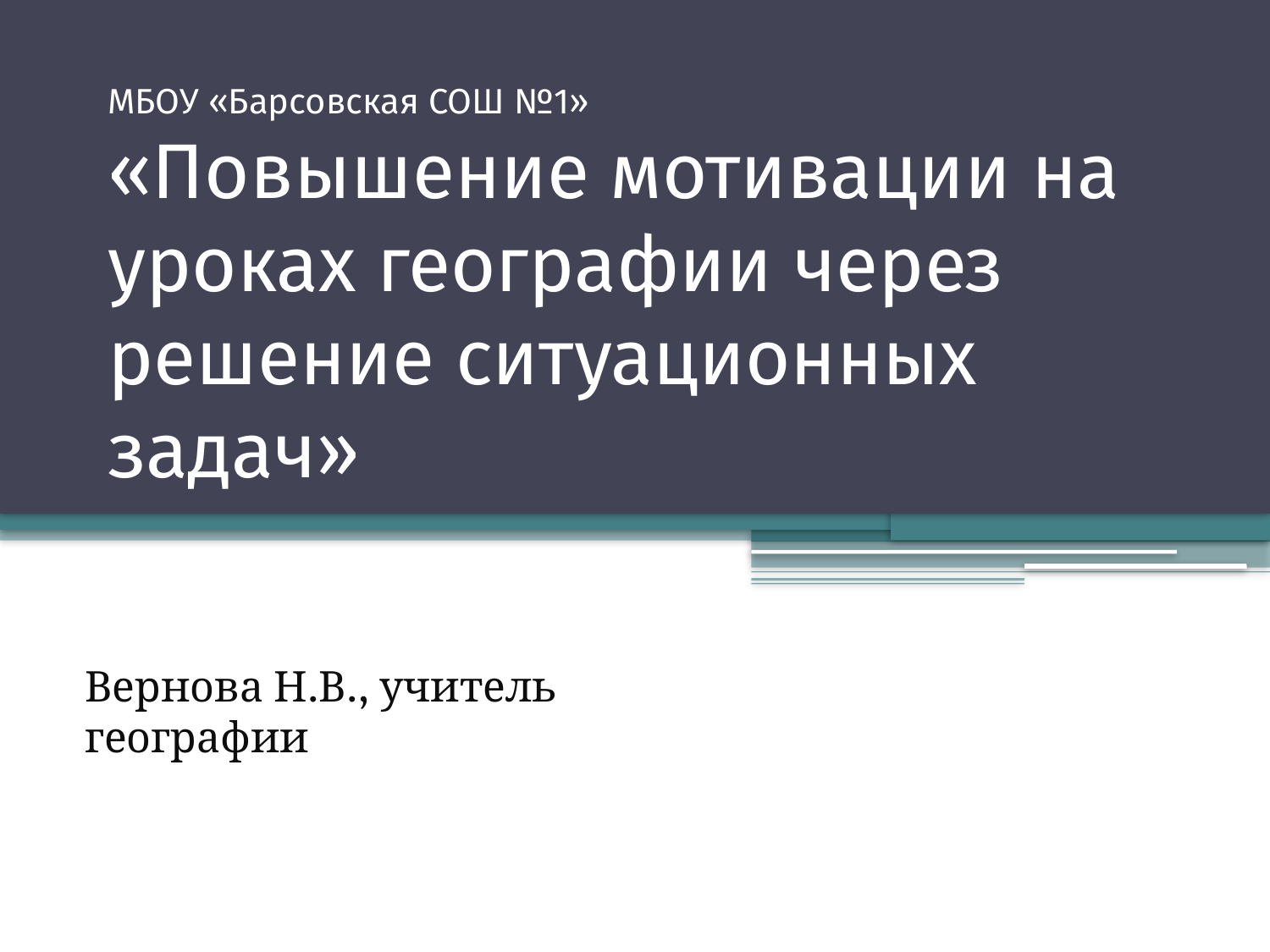

# МБОУ «Барсовская СОШ №1» «Повышение мотивации на уроках географии через решение ситуационных задач»

Вернова Н.В., учитель географии